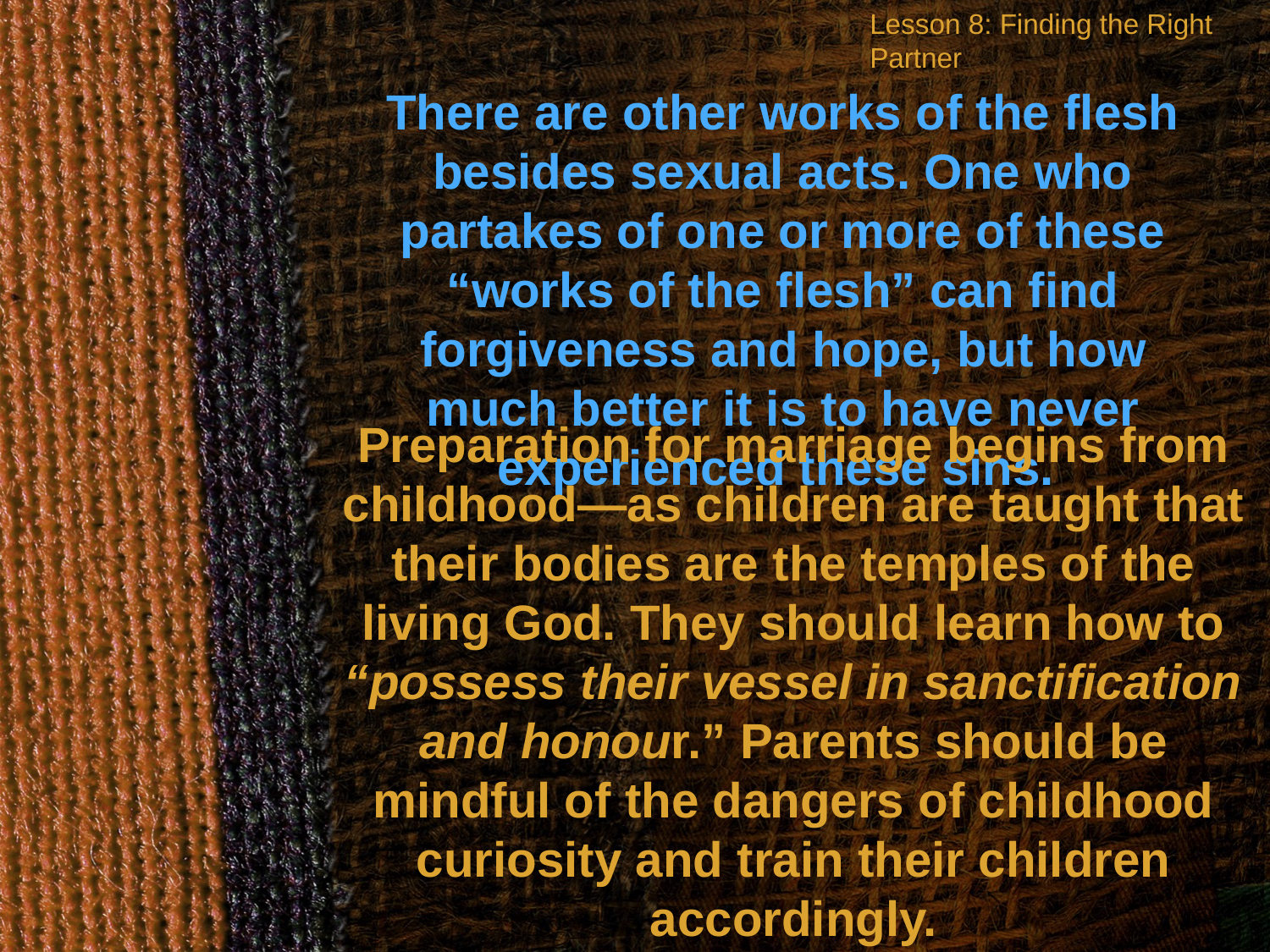

Lesson 8: Finding the Right Partner
There are other works of the flesh besides sexual acts. One who partakes of one or more of these “works of the flesh” can find forgiveness and hope, but how much better it is to have never experienced these sins.
Preparation for marriage begins from childhood—as children are taught that their bodies are the temples of the living God. They should learn how to “possess their vessel in sanctification and honour.” Parents should be mindful of the dangers of childhood curiosity and train their children accordingly.